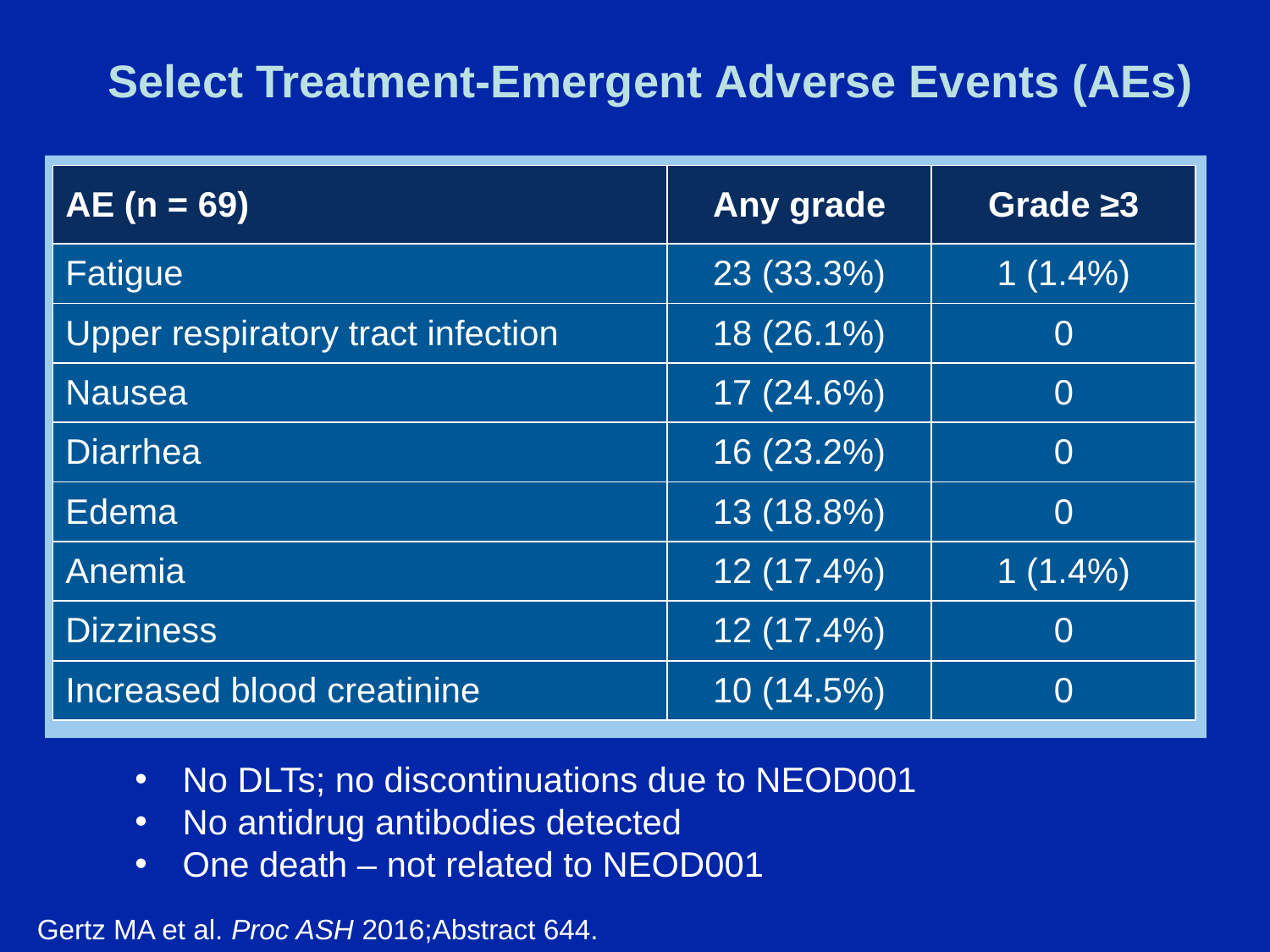

# Select Treatment-Emergent Adverse Events (AEs)

| AE (n = 69) | Any grade | Grade ≥3 |
| --- | --- | --- |
| Fatigue | 23 (33.3%) | 1 (1.4%) |
| Upper respiratory tract infection | 18 (26.1%) | 0 |
| Nausea | 17 (24.6%) | 0 |
| Diarrhea | 16 (23.2%) | 0 |
| Edema | 13 (18.8%) | 0 |
| Anemia | 12 (17.4%) | 1 (1.4%) |
| Dizziness | 12 (17.4%) | 0 |
| Increased blood creatinine | 10 (14.5%) | 0 |
No DLTs; no discontinuations due to NEOD001
No antidrug antibodies detected
One death – not related to NEOD001
Gertz MA et al. Proc ASH 2016;Abstract 644.